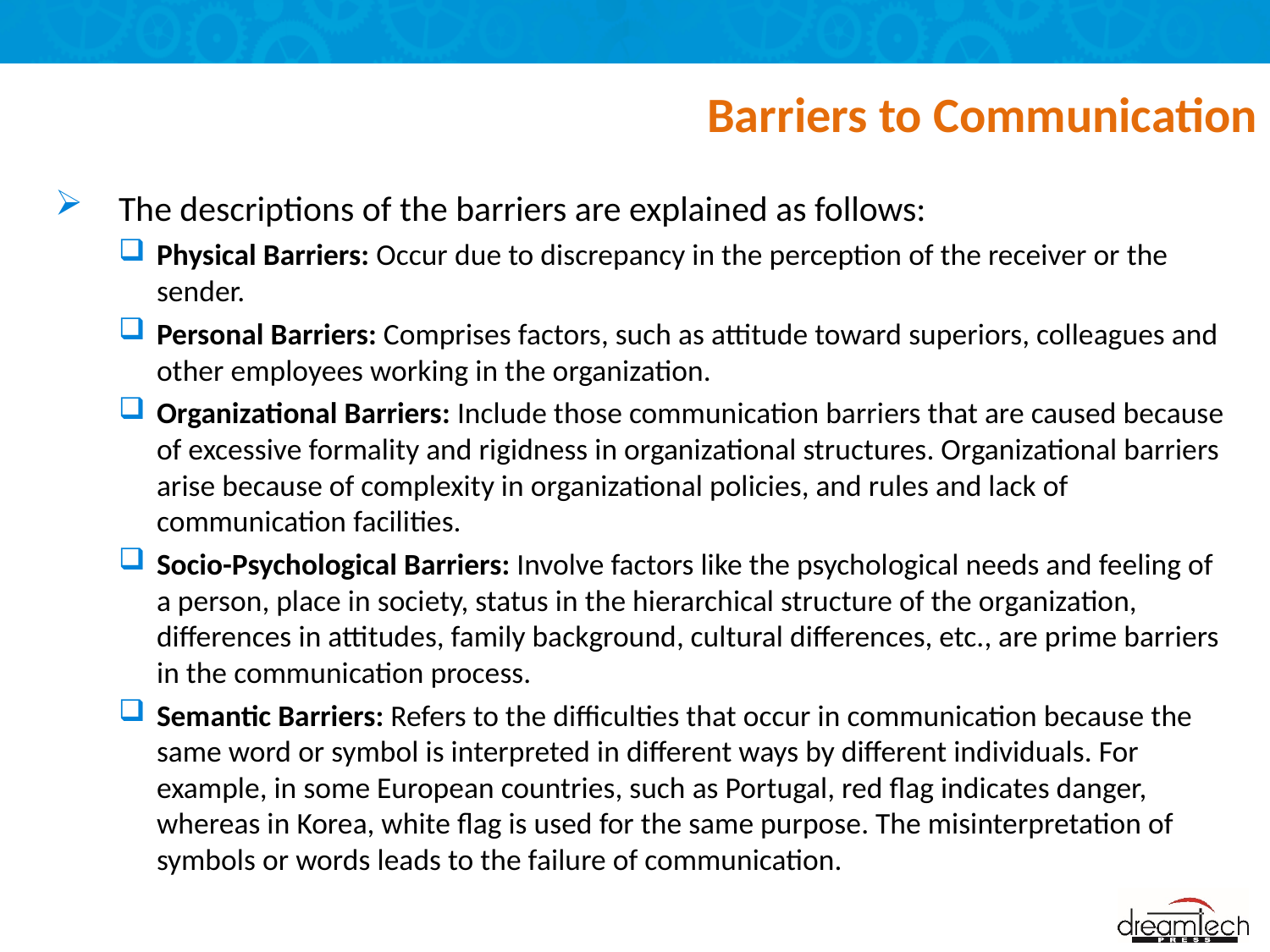

# Barriers to Communication
The descriptions of the barriers are explained as follows:
Physical Barriers: Occur due to discrepancy in the perception of the receiver or the sender.
Personal Barriers: Comprises factors, such as attitude toward superiors, colleagues and other employees working in the organization.
Organizational Barriers: Include those communication barriers that are caused because of excessive formality and rigidness in organizational structures. Organizational barriers arise because of complexity in organizational policies, and rules and lack of communication facilities.
Socio-Psychological Barriers: Involve factors like the psychological needs and feeling of a person, place in society, status in the hierarchical structure of the organization, differences in attitudes, family background, cultural differences, etc., are prime barriers in the communication process.
Semantic Barriers: Refers to the difficulties that occur in communication because the same word or symbol is interpreted in different ways by different individuals. For example, in some European countries, such as Portugal, red flag indicates danger, whereas in Korea, white flag is used for the same purpose. The misinterpretation of symbols or words leads to the failure of communication.